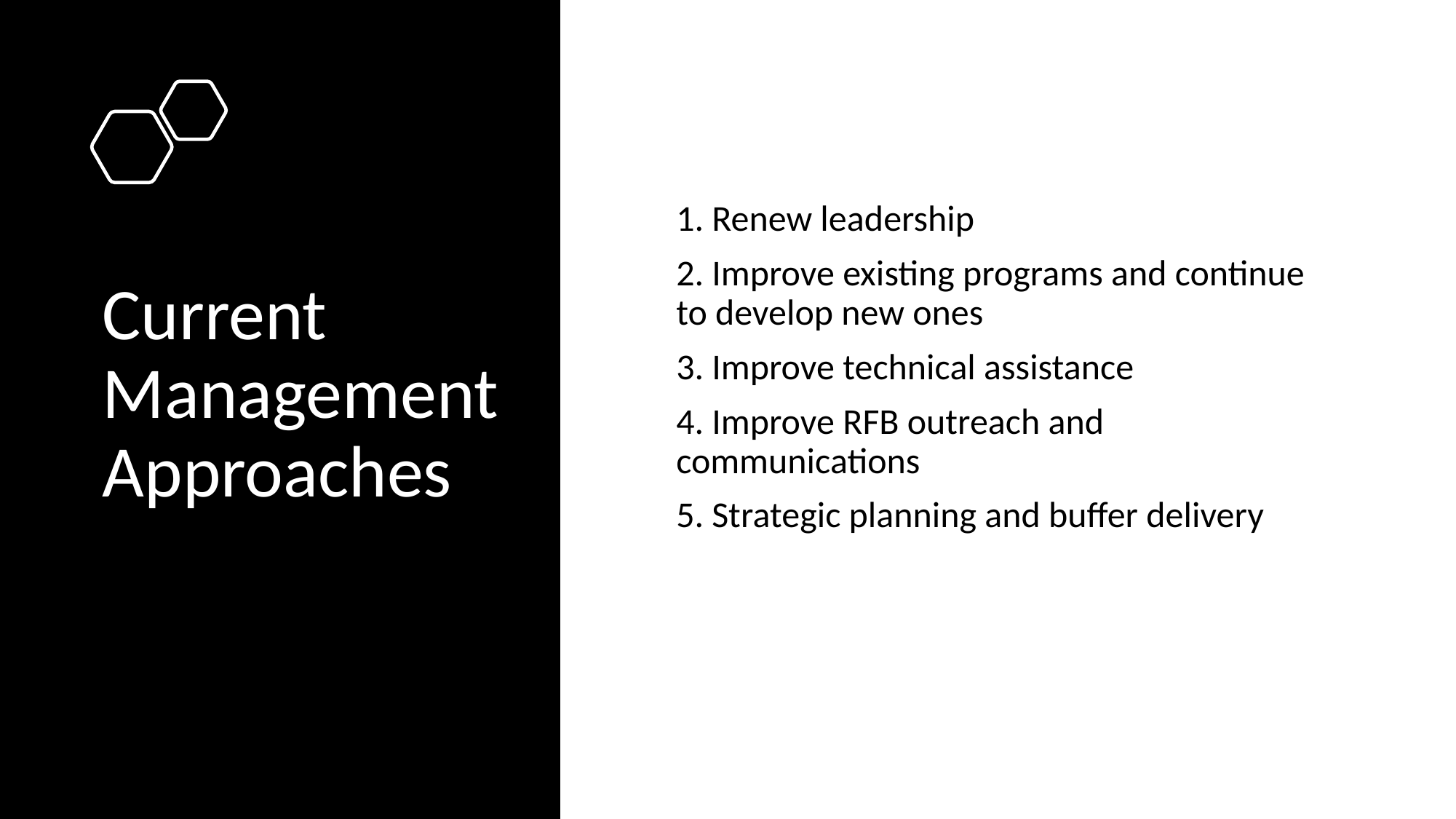

# Current Management Approaches
1. Renew leadership
2. Improve existing programs and continue to develop new ones
3. Improve technical assistance
4. Improve RFB outreach and communications
5. Strategic planning and buffer delivery